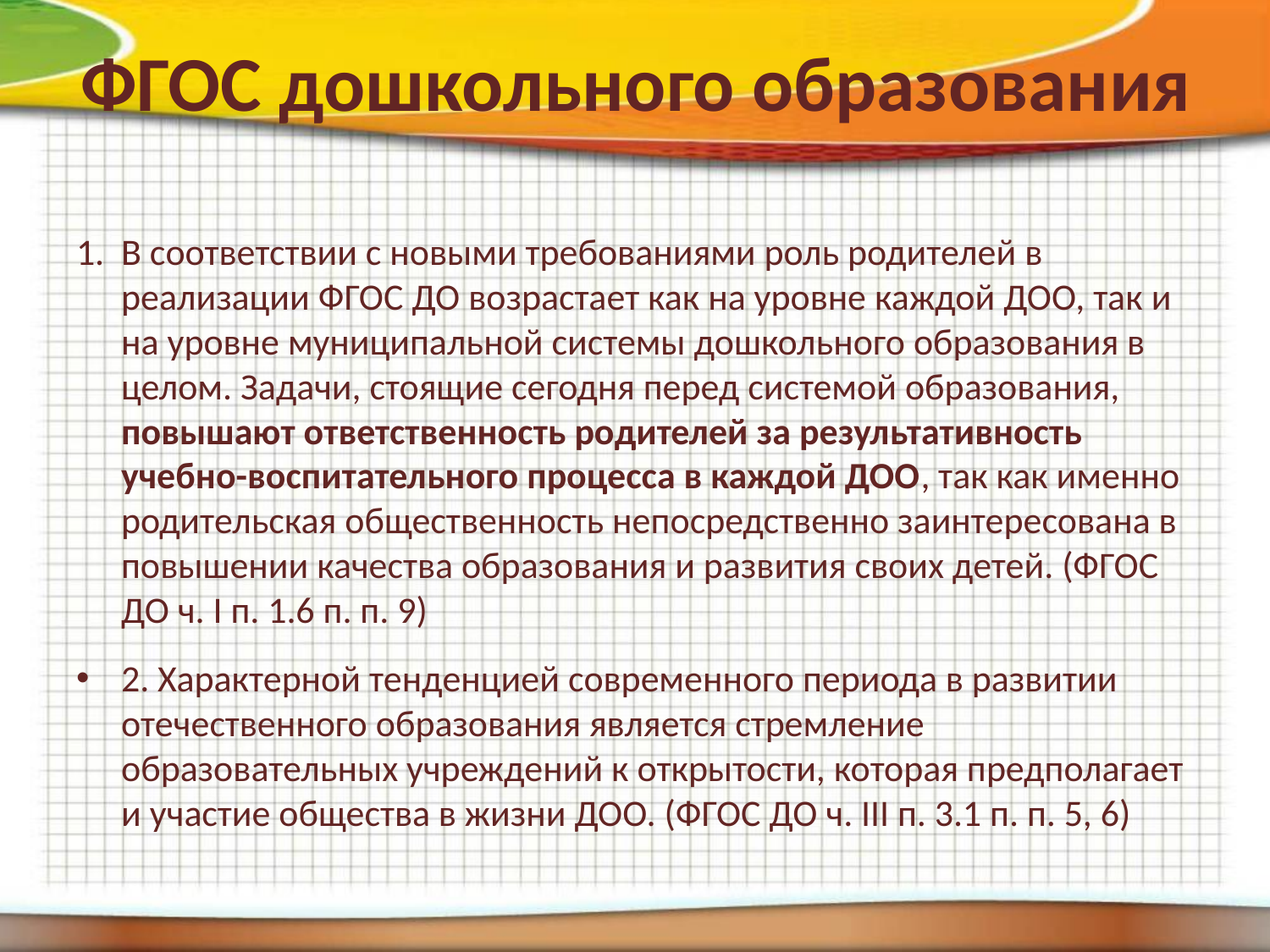

# ФГОС дошкольного образования
В соответствии с новыми требованиями роль родителей в реализации ФГОС ДО возрастает как на уровне каждой ДОО, так и на уровне муниципальной системы дошкольного образования в целом. Задачи, стоящие сегодня перед системой образования, повышают ответственность родителей за результативность учебно-воспитательного процесса в каждой ДОО, так как именно родительская общественность непосредственно заинтересована в повышении качества образования и развития своих детей. (ФГОС ДО ч. I п. 1.6 п. п. 9)

2. Характерной тенденцией современного периода в развитии отечественного образования является стремление образовательных учреждений к открытости, которая предполагает и участие общества в жизни ДОО. (ФГОС ДО ч. III п. 3.1 п. п. 5, 6)